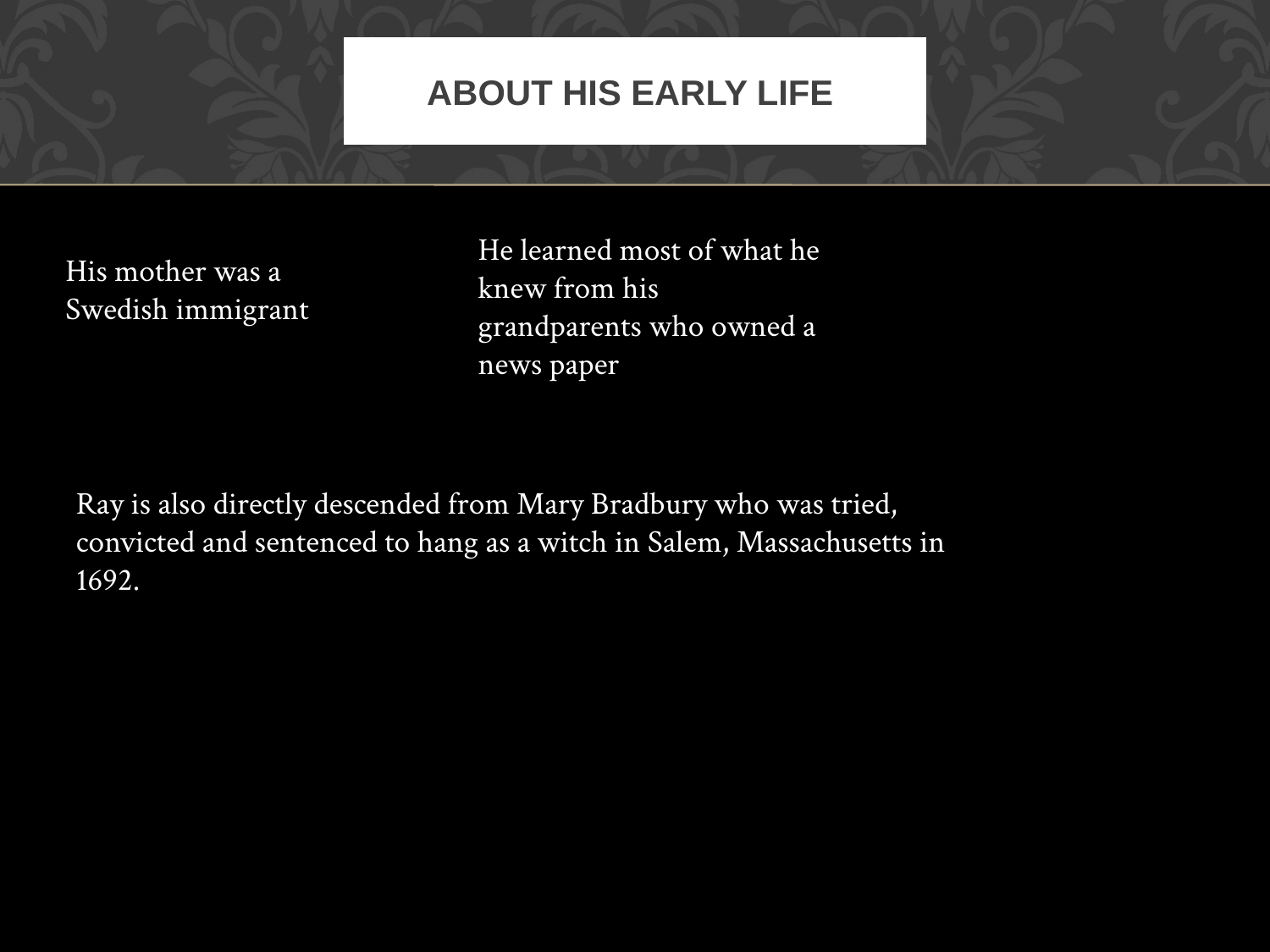

# About his early life
He learned most of what he knew from his grandparents who owned a news paper
His mother was a Swedish immigrant
Ray is also directly descended from Mary Bradbury who was tried, convicted and sentenced to hang as a witch in Salem, Massachusetts in 1692.